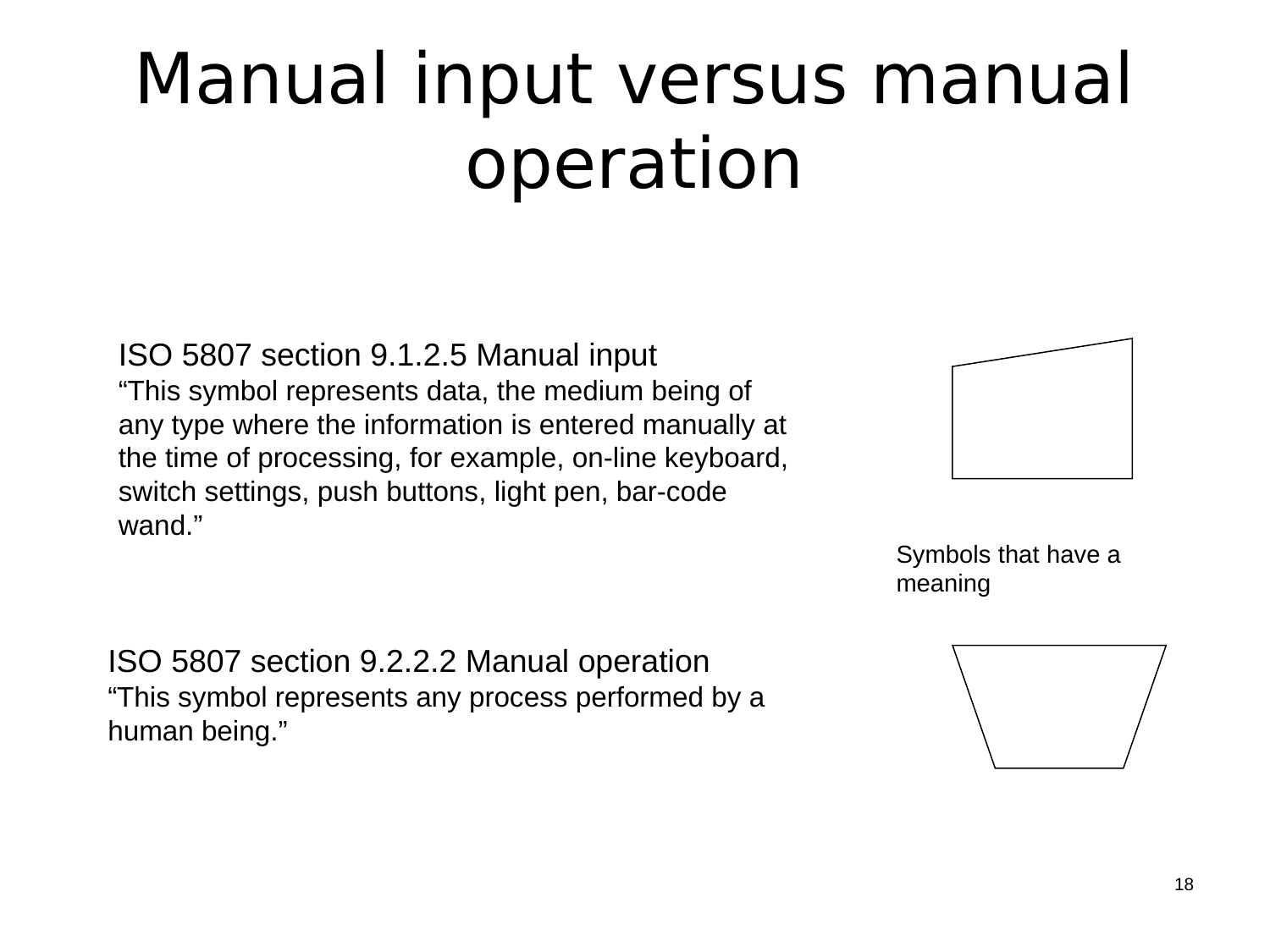

# Manual input versus manual operation
ISO 5807 section 9.1.2.5 Manual input
“This symbol represents data, the medium being of any type where the information is entered manually at the time of processing, for example, on-line keyboard, switch settings, push buttons, light pen, bar-code wand.”

Symbols that have a meaning
ISO 5807 section 9.2.2.2 Manual operation
“This symbol represents any process performed by a human being.”

18